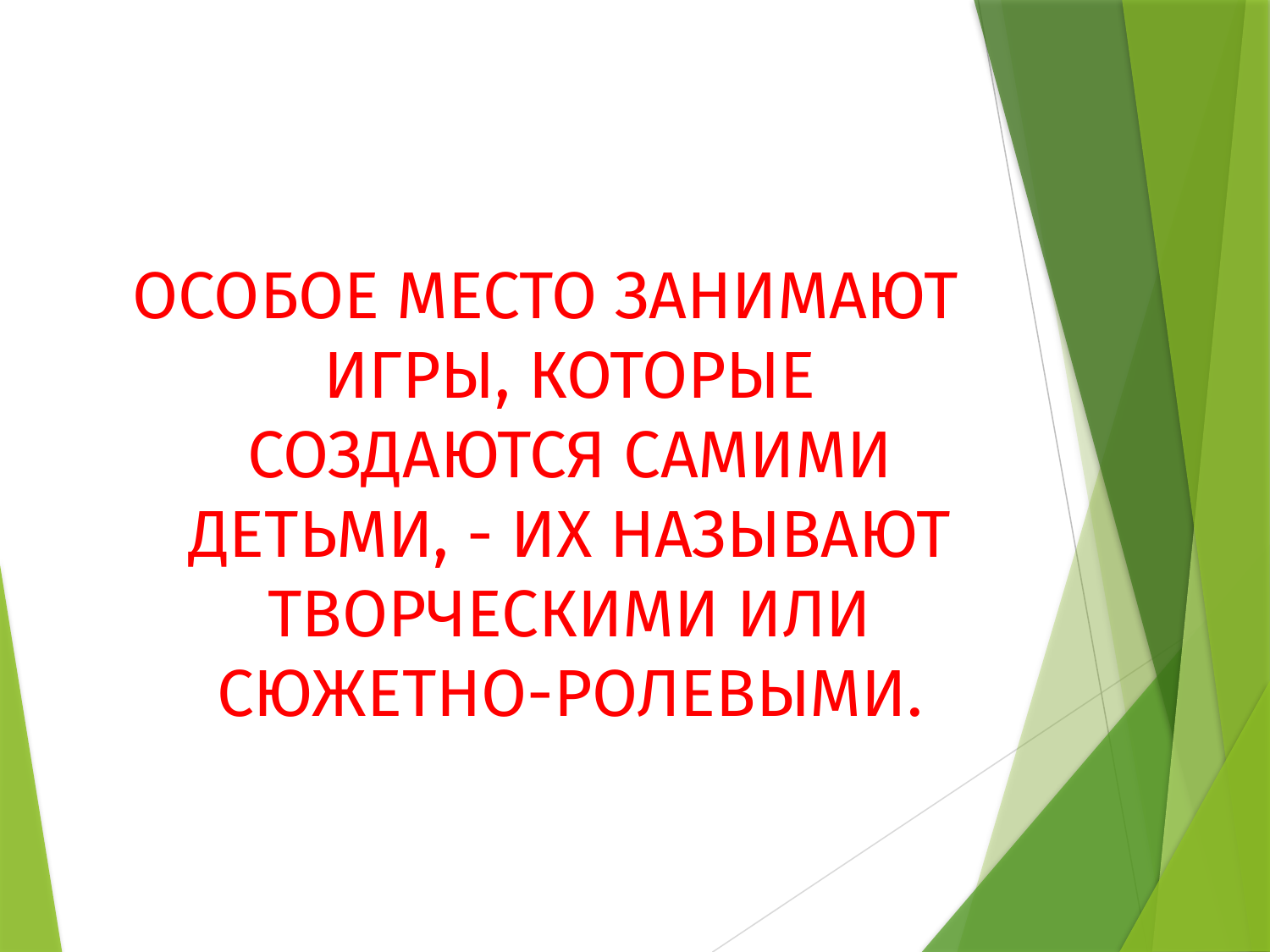

#
ОСОБОЕ МЕСТО ЗАНИМАЮТ ИГРЫ, КОТОРЫЕ СОЗДАЮТСЯ САМИМИ ДЕТЬМИ, - ИХ НАЗЫВАЮТ ТВОРЧЕСКИМИ ИЛИ СЮЖЕТНО-РОЛЕВЫМИ.